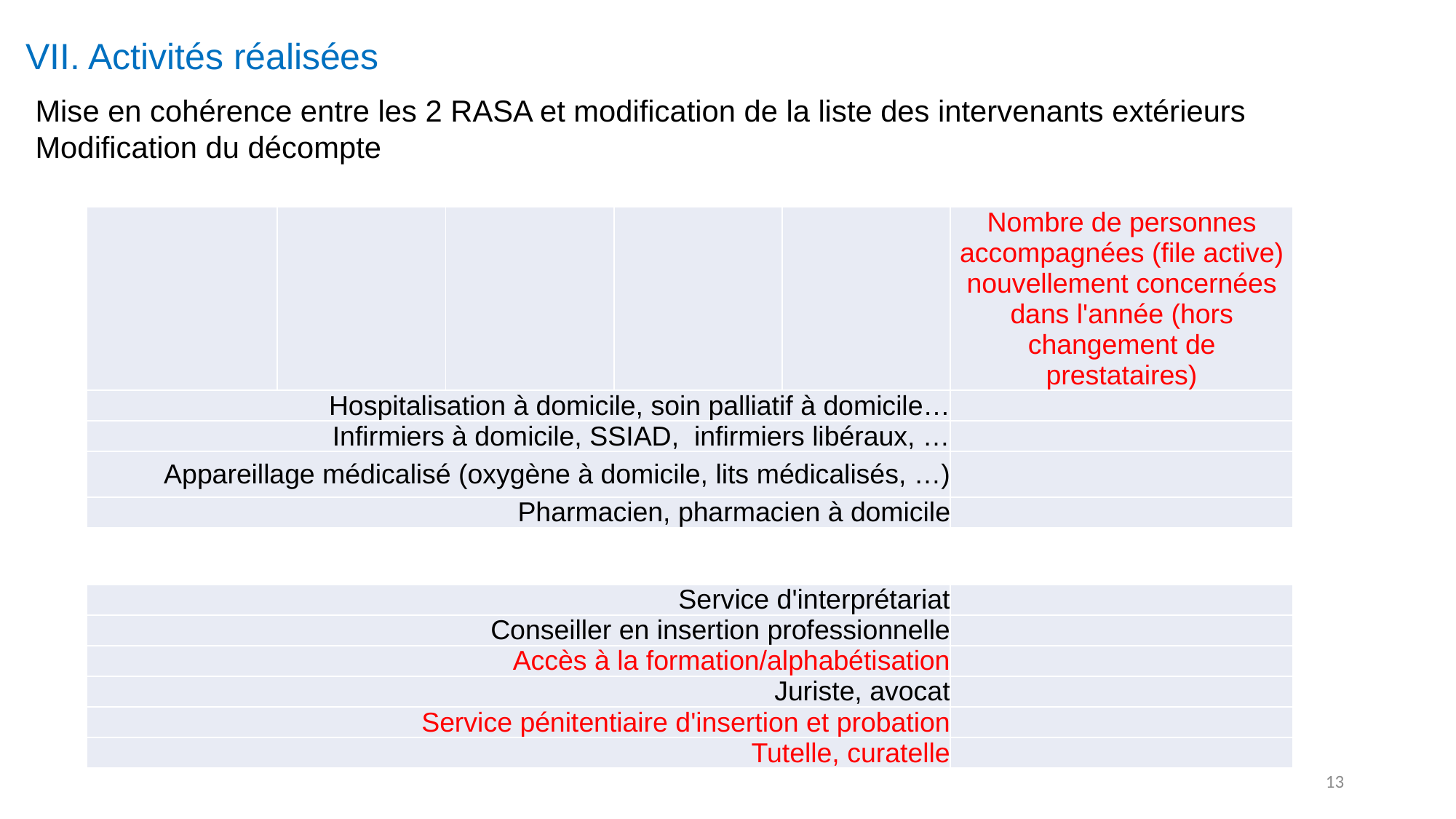

VII. Activités réalisées
Mise en cohérence entre les 2 RASA et modification de la liste des intervenants extérieurs
Modification du décompte
|  |  |  |  |  | Nombre de personnes accompagnées (file active) nouvellement concernées dans l'année (hors changement de prestataires) |
| --- | --- | --- | --- | --- | --- |
| Hospitalisation à domicile, soin palliatif à domicile… |  |  |  |  |  |
| Infirmiers à domicile, SSIAD, infirmiers libéraux, … |  |  |  |  |  |
| Appareillage médicalisé (oxygène à domicile, lits médicalisés, …) |  |  |  |  |  |
| Pharmacien, pharmacien à domicile |  |  |  |  |  |
| Service d'interprétariat |  |
| --- | --- |
| Conseiller en insertion professionnelle |  |
| Accès à la formation/alphabétisation |  |
| Juriste, avocat |  |
| Service pénitentiaire d'insertion et probation |  |
| Tutelle, curatelle |  |
13